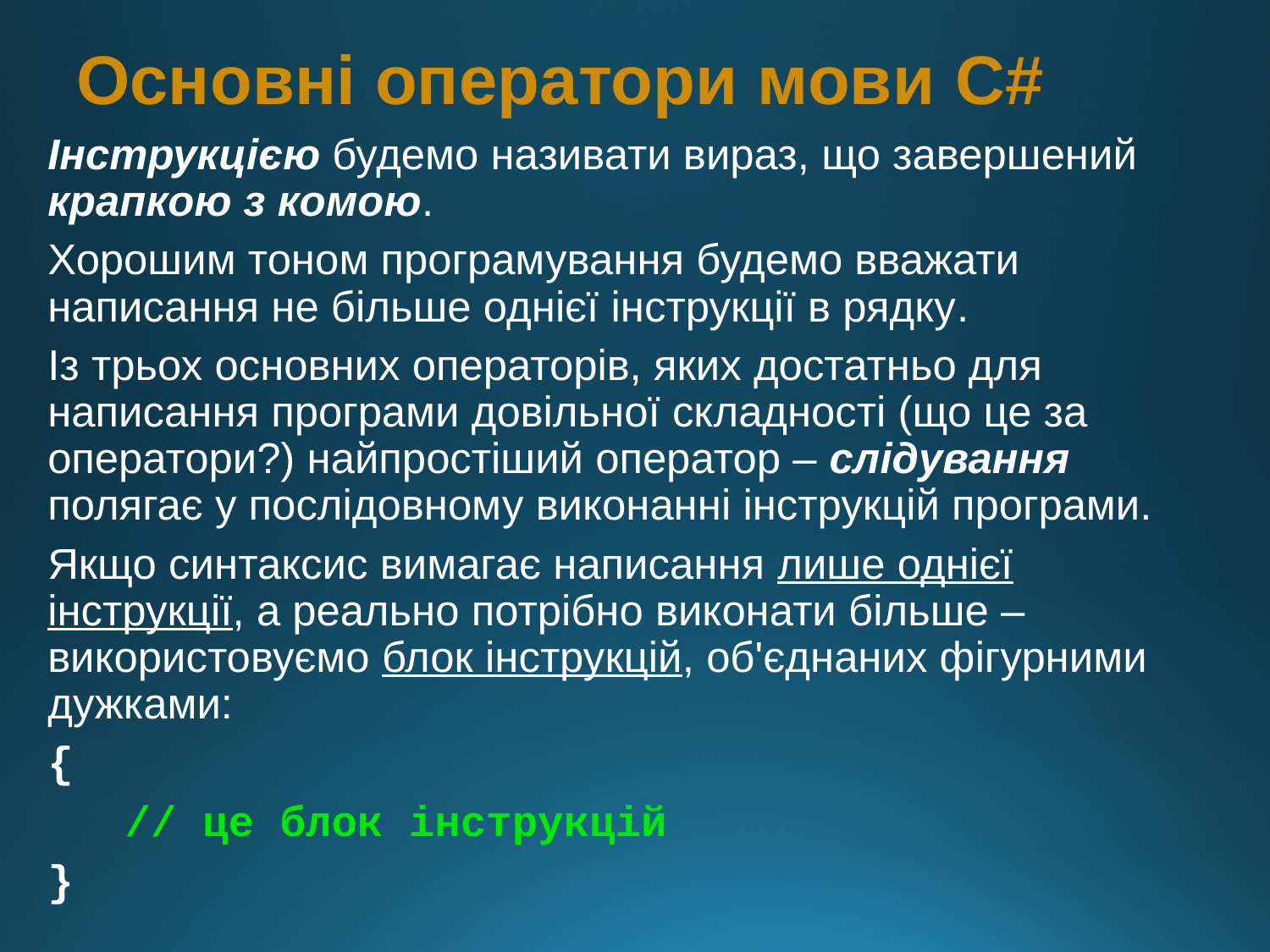

# Основні оператори мови C#
Інструкцією будемо називати вираз, що завершений крапкою з комою.
Хорошим тоном програмування будемо вважати написання не більше однієї інструкції в рядку.
Із трьох основних операторів, яких достатньо для написання програми довільної складності (що це за оператори?) найпростіший оператор – слідування полягає у послідовному виконанні інструкцій програми.
Якщо синтаксис вимагає написання лише однієї інструкції, а реально потрібно виконати більше – використовуємо блок інструкцій, об'єднаних фігурними дужками:
{
   // це блок інструкцій
}